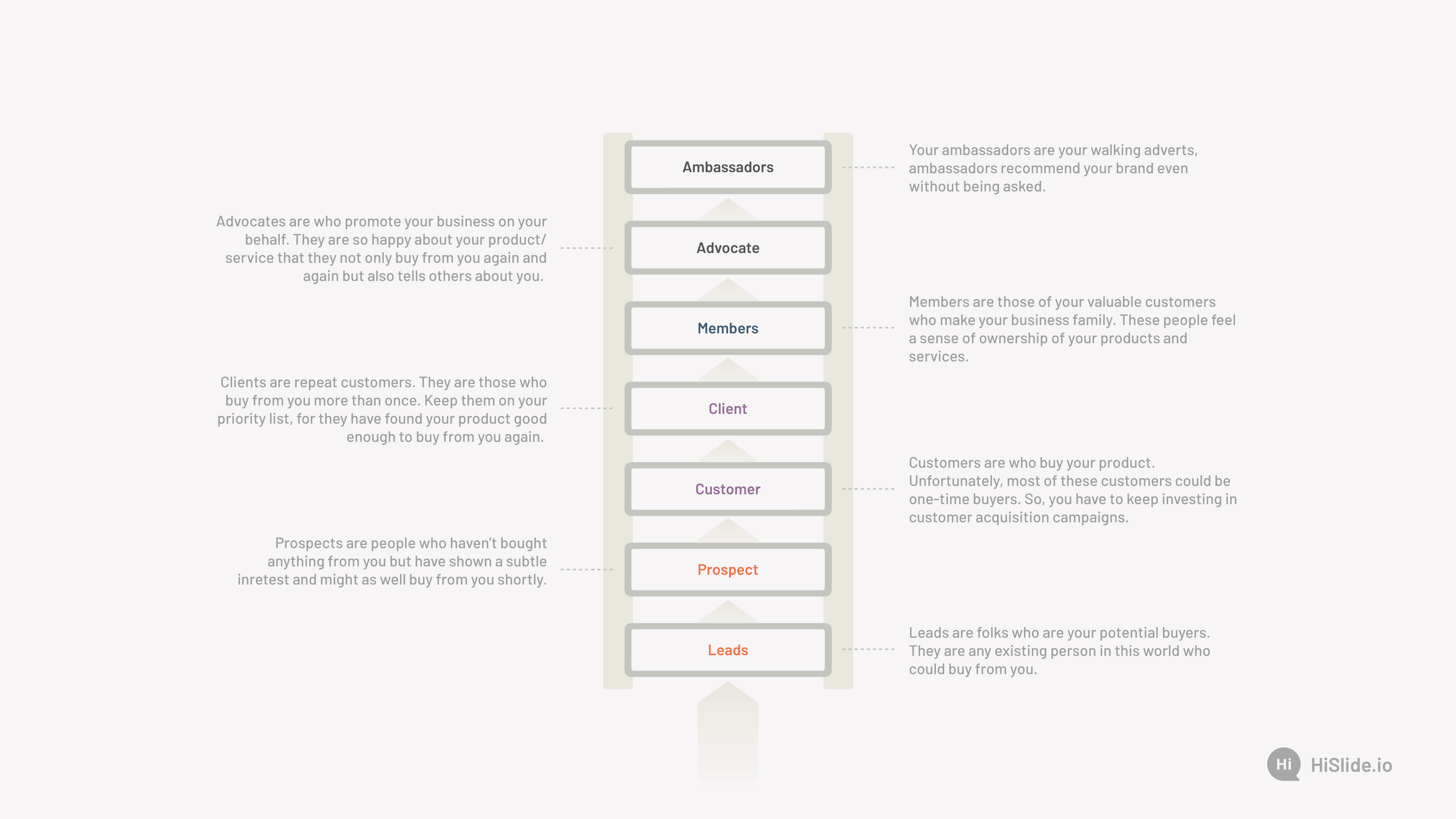

Your ambassadors are your walking adverts, ambassadors recommend your brand even without being asked.

Ambassadors

Advocates are who promote your business on your behalf. They are so happy about your product/ service that they not only buy from you again and again but also tells others about you.

Advocate

Members are those of your valuable customers who make your business family. These people feel a sense of ownership of your products and services.

Members

Clients are repeat customers. They are those who buy from you more than once. Keep them on your priority list, for they have found your product good enough to buy from you again.

Client

Customers are who buy your product. Unfortunately, most of these customers could be one-time buyers. So, you have to keep investing in customer acquisition campaigns.

Customer

Prospects are people who haven’t bought anything from you but have shown a subtle inretest and might as well buy from you shortly.

Prospect

Leads are folks who are your potential buyers. They are any existing person in this world who could buy from you.

Leads